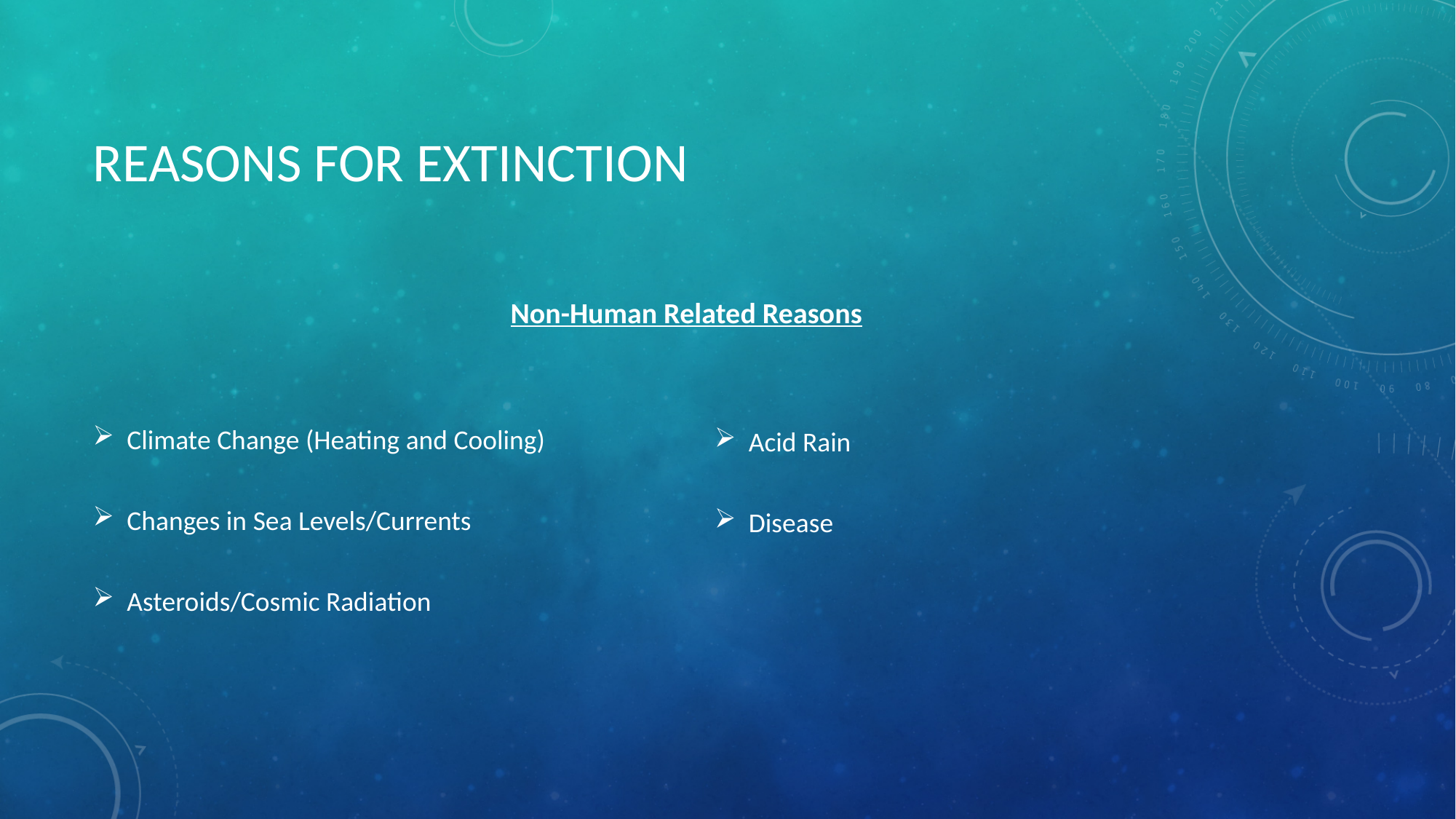

# Reasons for extinction

Non-Human Related Reasons

Climate Change (Heating and Cooling)
Changes in Sea Levels/Currents
Asteroids/Cosmic Radiation

Acid Rain
Disease